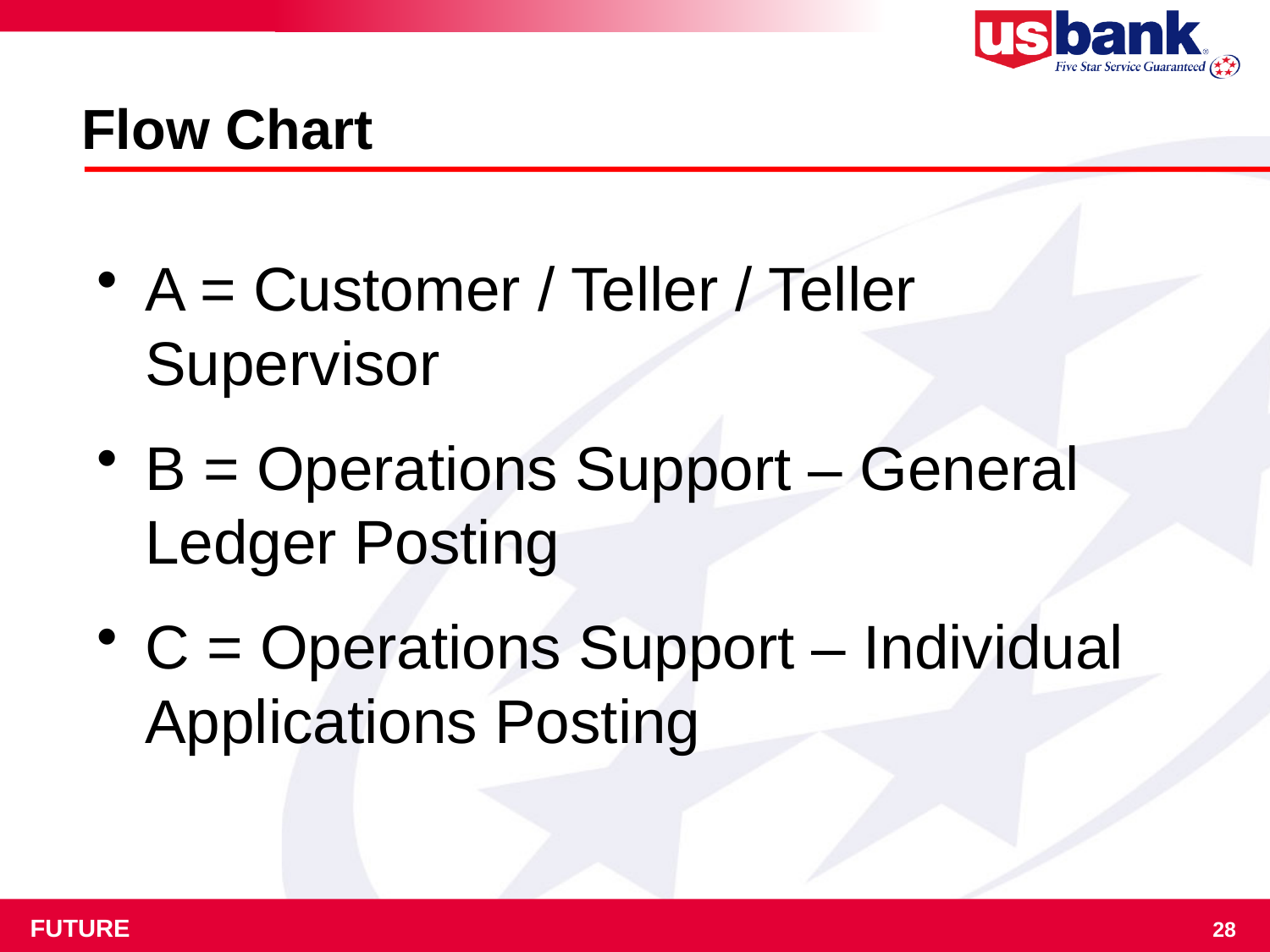

# Flow Chart
A = Customer / Teller / Teller Supervisor
B = Operations Support – General Ledger Posting
C = Operations Support – Individual Applications Posting